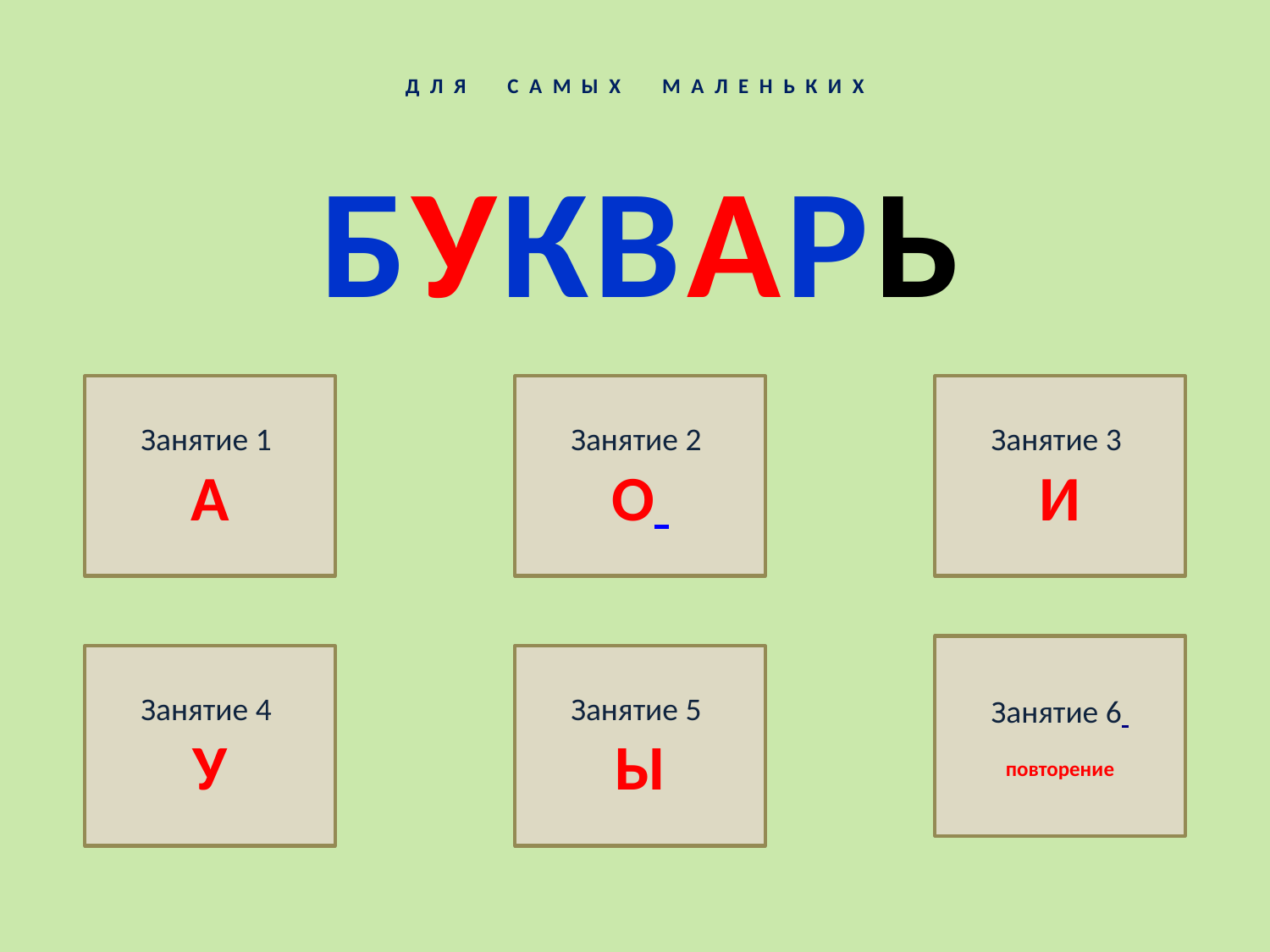

ДЛЯ  САМЫХ  МАЛЕНЬКИХ
БУКВАРЬ

Занятие 1
А
Занятие 2
О
Занятие 3
И
Занятие 6

повторение
Занятие 4
У
Занятие 5
Ы